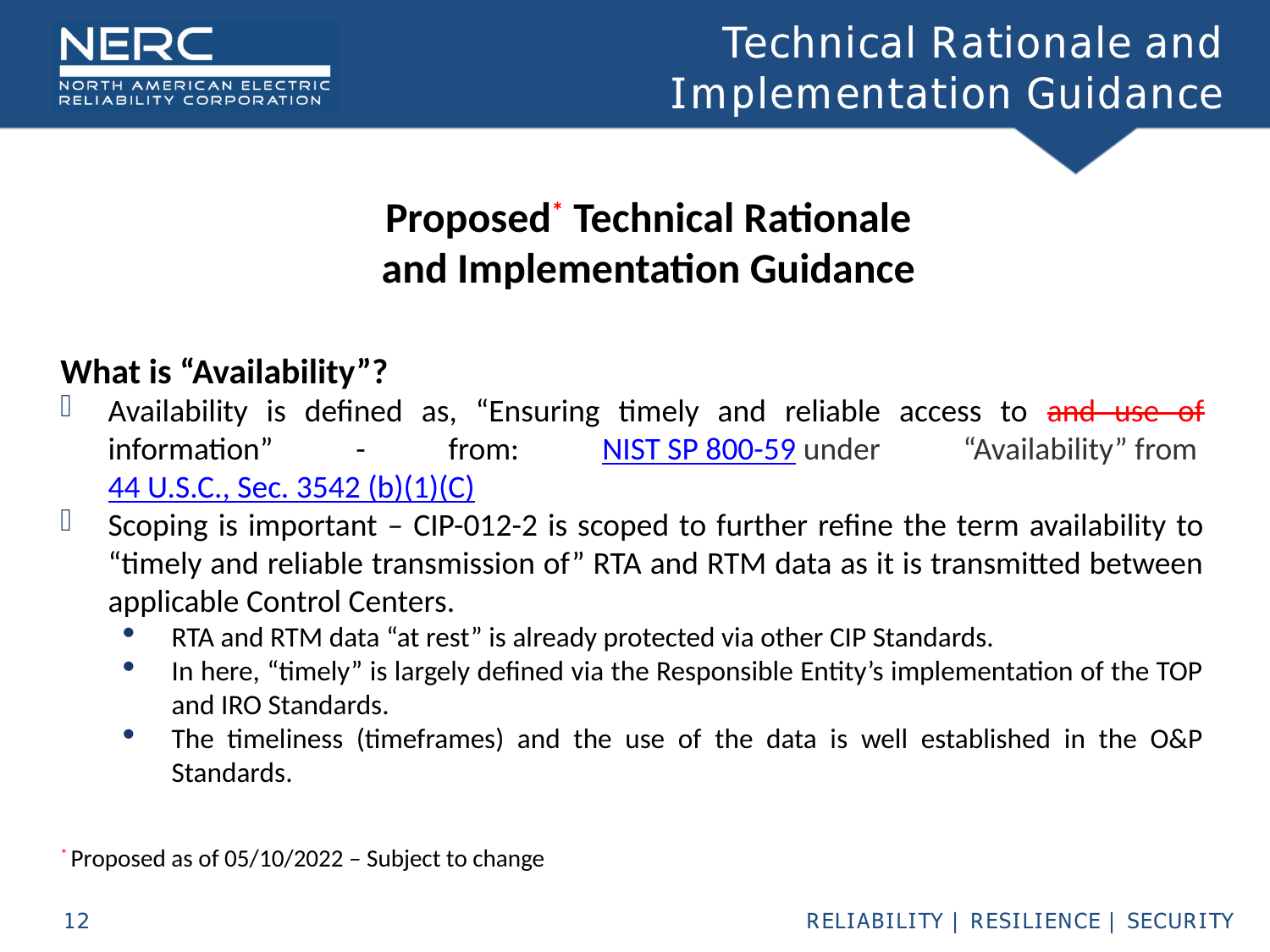

# Technical Rationale and Implementation Guidance
Proposed* Technical Rationale
and Implementation Guidance

What is “Availability”?
Availability is defined as, “Ensuring timely and reliable access to and use of information” - from: NIST SP 800-59 under “Availability” from 44 U.S.C., Sec. 3542 (b)(1)(C)
Scoping is important – CIP-012-2 is scoped to further refine the term availability to “timely and reliable transmission of” RTA and RTM data as it is transmitted between applicable Control Centers.
RTA and RTM data “at rest” is already protected via other CIP Standards.
In here, “timely” is largely defined via the Responsible Entity’s implementation of the TOP and IRO Standards.
The timeliness (timeframes) and the use of the data is well established in the O&P Standards.

* Proposed as of 05/10/2022 – Subject to change